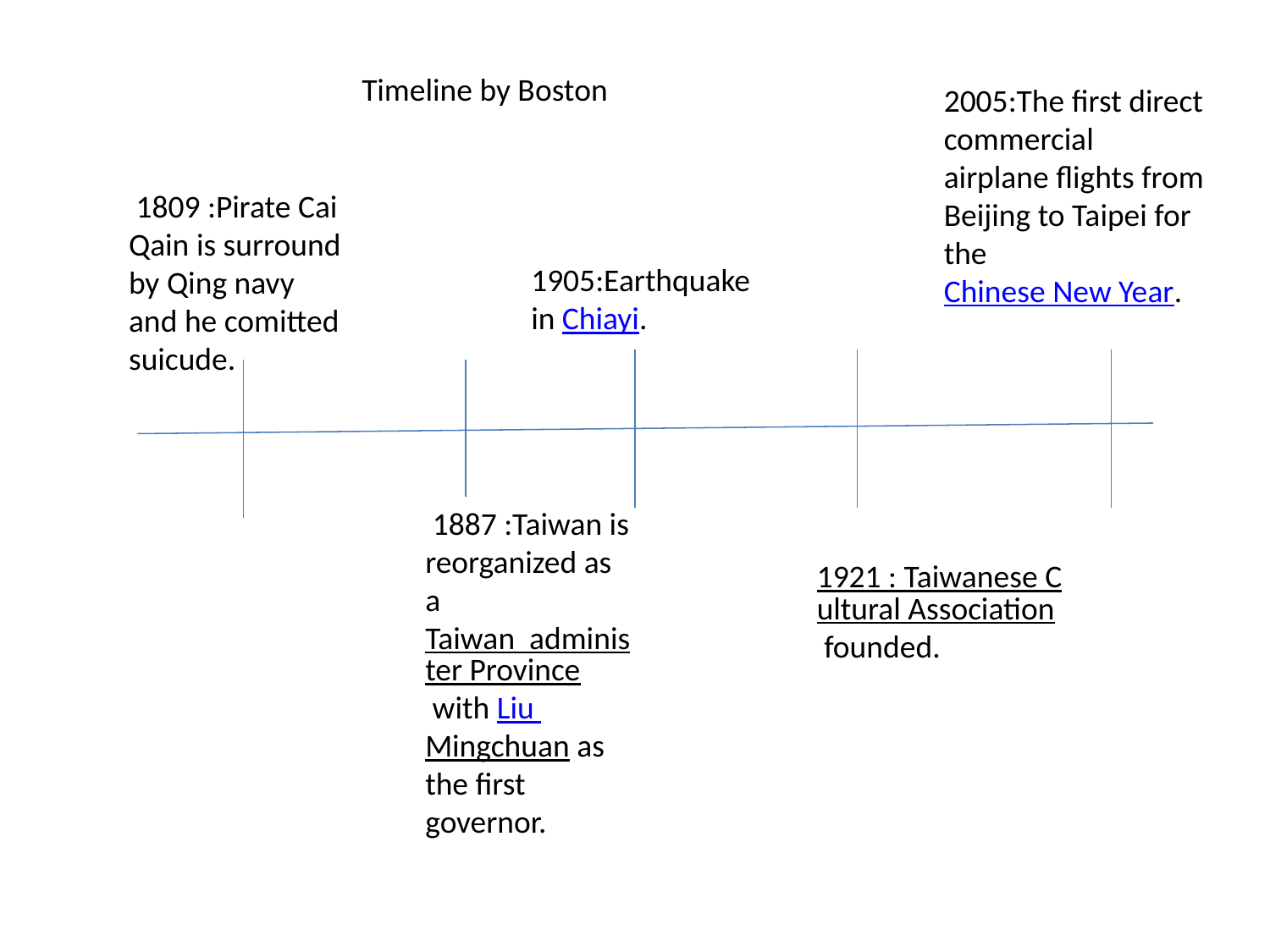

Timeline by Boston
2005:The first direct commercial airplane flights from Beijing to Taipei for the Chinese New Year.

 1809 :Pirate Cai Qain is surround by Qing navy and he comitted suicude.
1905:Earthquake in Chiayi.

 1887 :Taiwan is reorganized as a Taiwan  administer Province with Liu Mingchuan as the first governor.
1921 : Taiwanese Cultural Association founded.